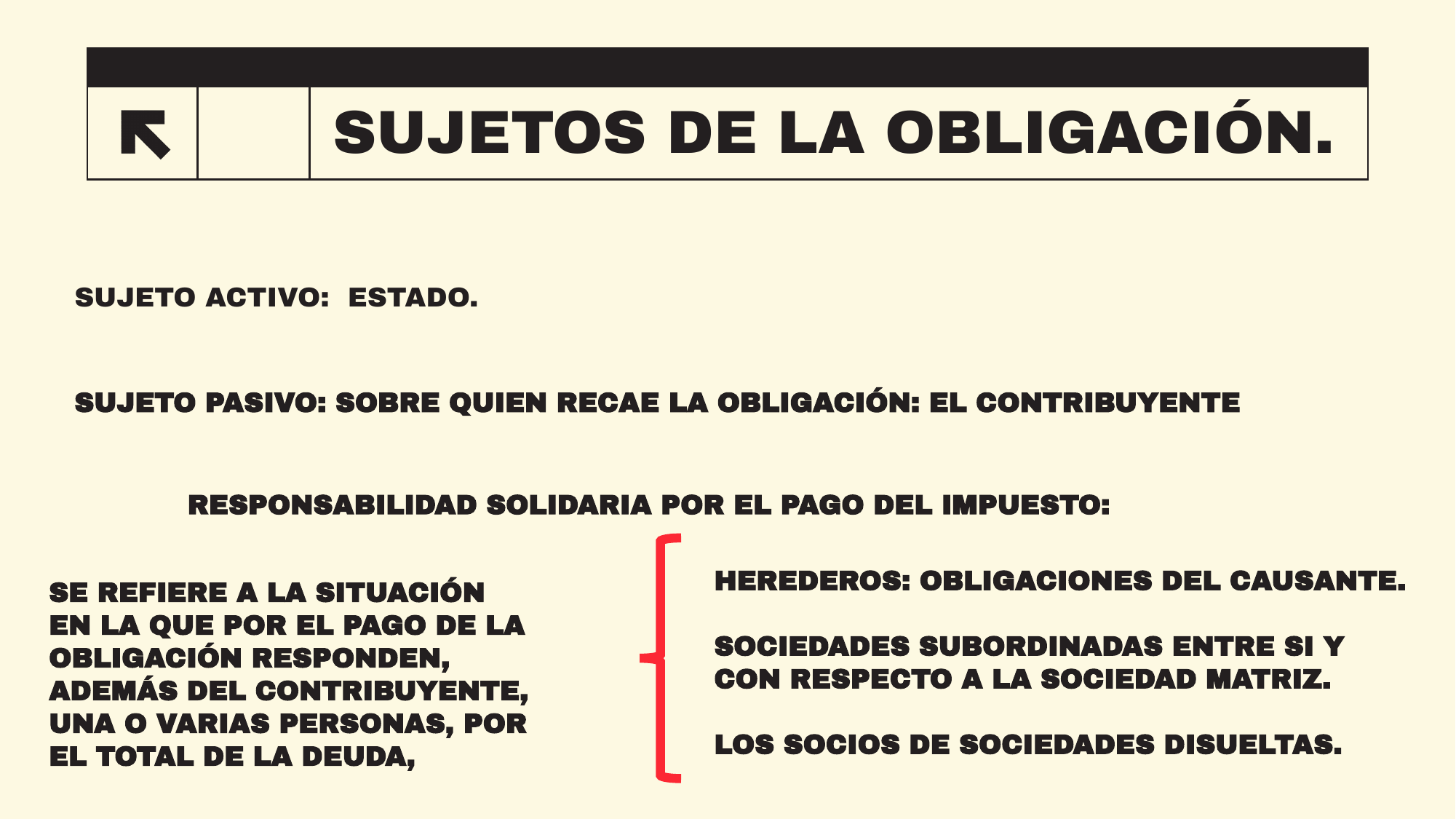

# SUJETOS DE LA OBLIGACIÓN.

27
SUJETO ACTIVO:  ESTADO.
SUJETO PASIVO: SOBRE QUIEN RECAE LA OBLIGACIÓN: EL CONTRIBUYENTE
RESPONSABILIDAD SOLIDARIA POR EL PAGO DEL IMPUESTO:

HEREDEROS: OBLIGACIONES DEL CAUSANTE.

SOCIEDADES SUBORDINADAS ENTRE SI Y CON RESPECTO A LA SOCIEDAD MATRIZ.

LOS SOCIOS DE SOCIEDADES DISUELTAS.
SE REFIERE A LA SITUACIÓN EN LA QUE POR EL PAGO DE LA OBLIGACIÓN RESPONDEN, ADEMÁS DEL CONTRIBUYENTE, UNA O VARIAS PERSONAS, POR EL TOTAL DE LA DEUDA,